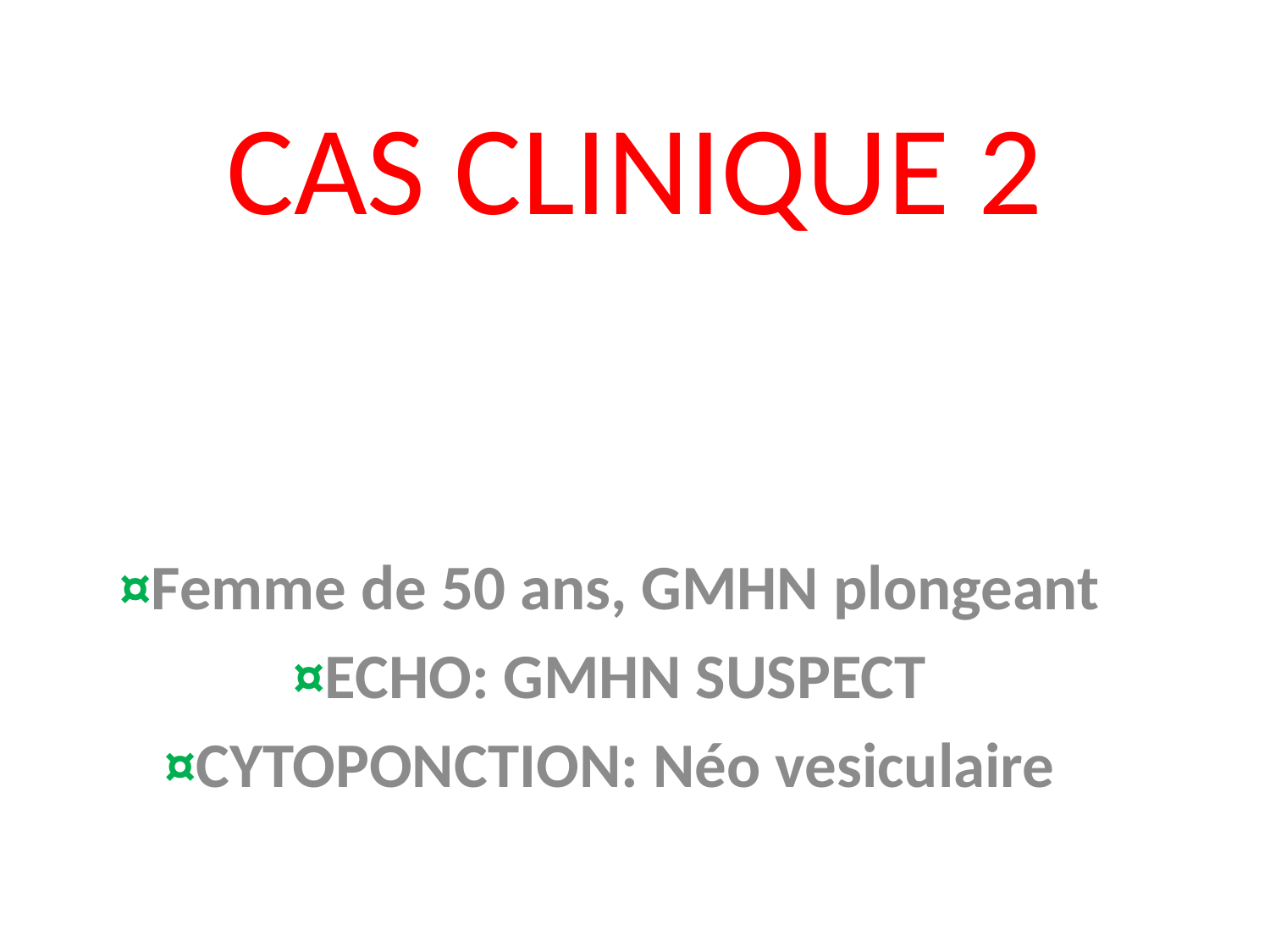

# CAS CLINIQUE 2
¤Femme de 50 ans, GMHN plongeant
¤ECHO: GMHN SUSPECT
¤CYTOPONCTION: Néo vesiculaire